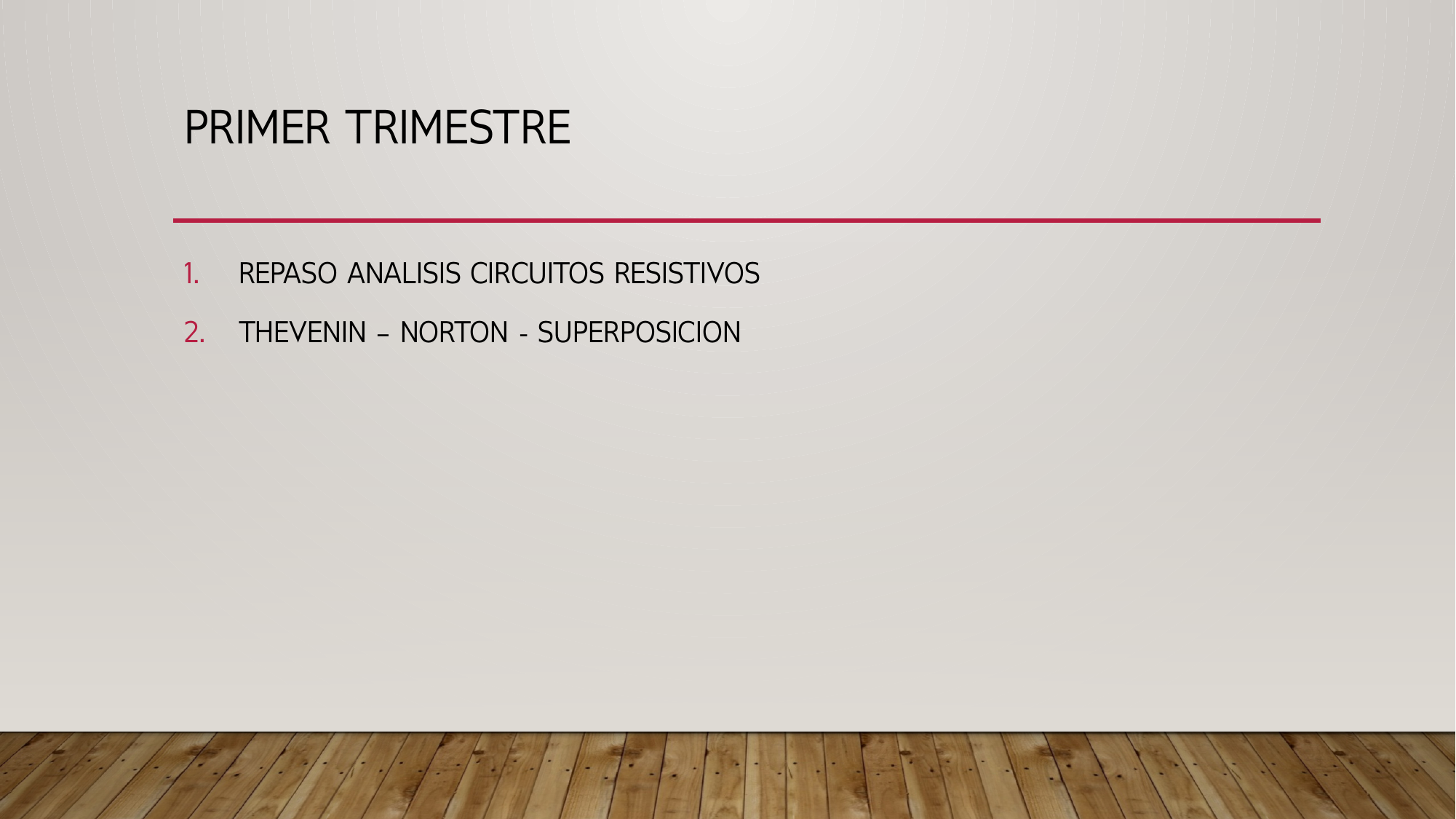

# PRIMER TRIMESTRE
REPASO ANALISIS CIRCUITOS RESISTIVOS
THEVENIN – NORTON - SUPERPOSICION